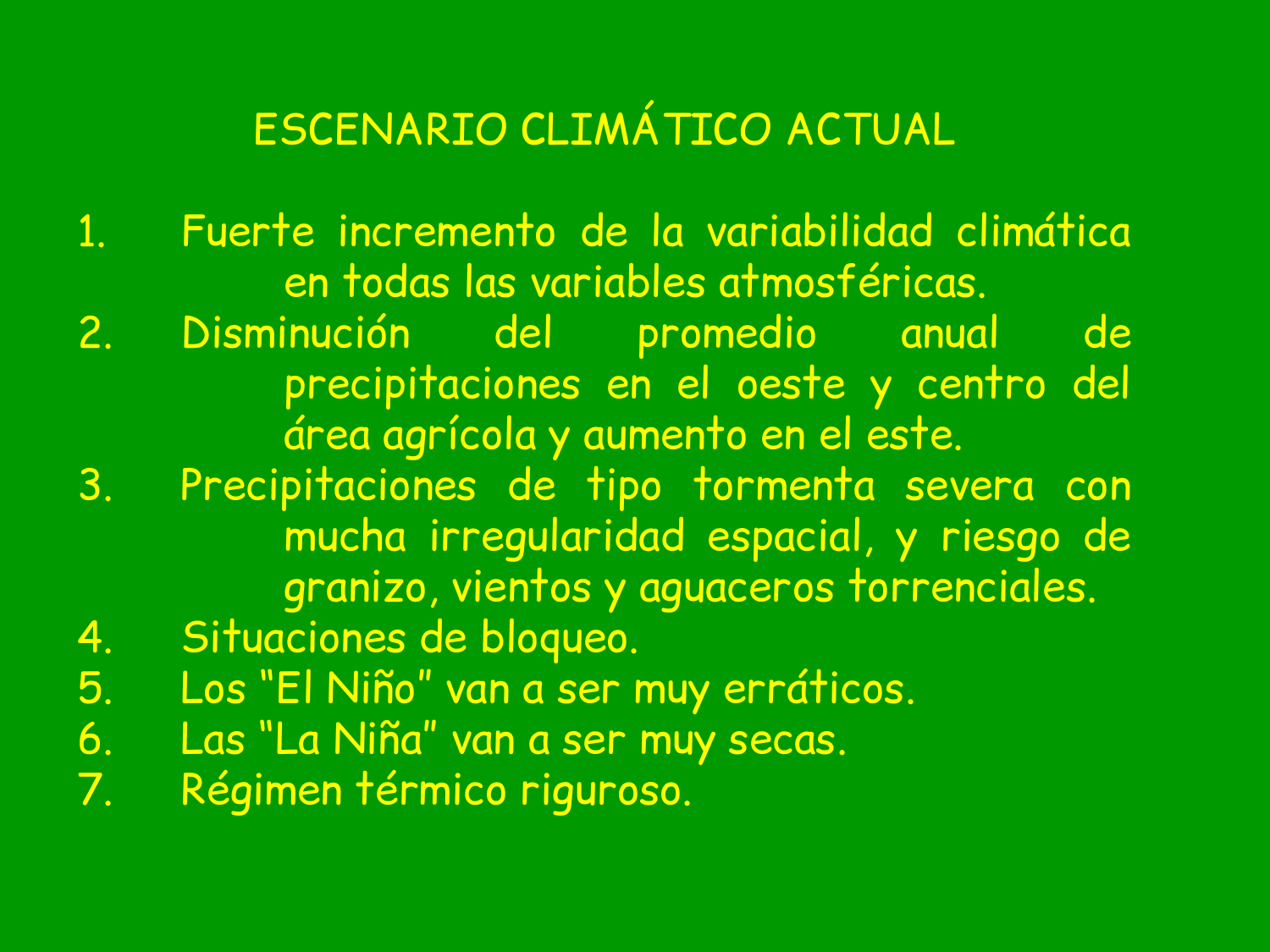

ESCENARIO CLIMÁTICO ACTUAL

Fuerte incremento de la variabilidad climática en todas las variables atmosféricas.
Disminución del promedio anual de precipitaciones en el oeste y centro del área agrícola y aumento en el este.
Precipitaciones de tipo tormenta severa con mucha irregularidad espacial, y riesgo de granizo, vientos y aguaceros torrenciales.
Situaciones de bloqueo.
Los “El Niño” van a ser muy erráticos.
Las “La Niña” van a ser muy secas.
Régimen térmico riguroso.